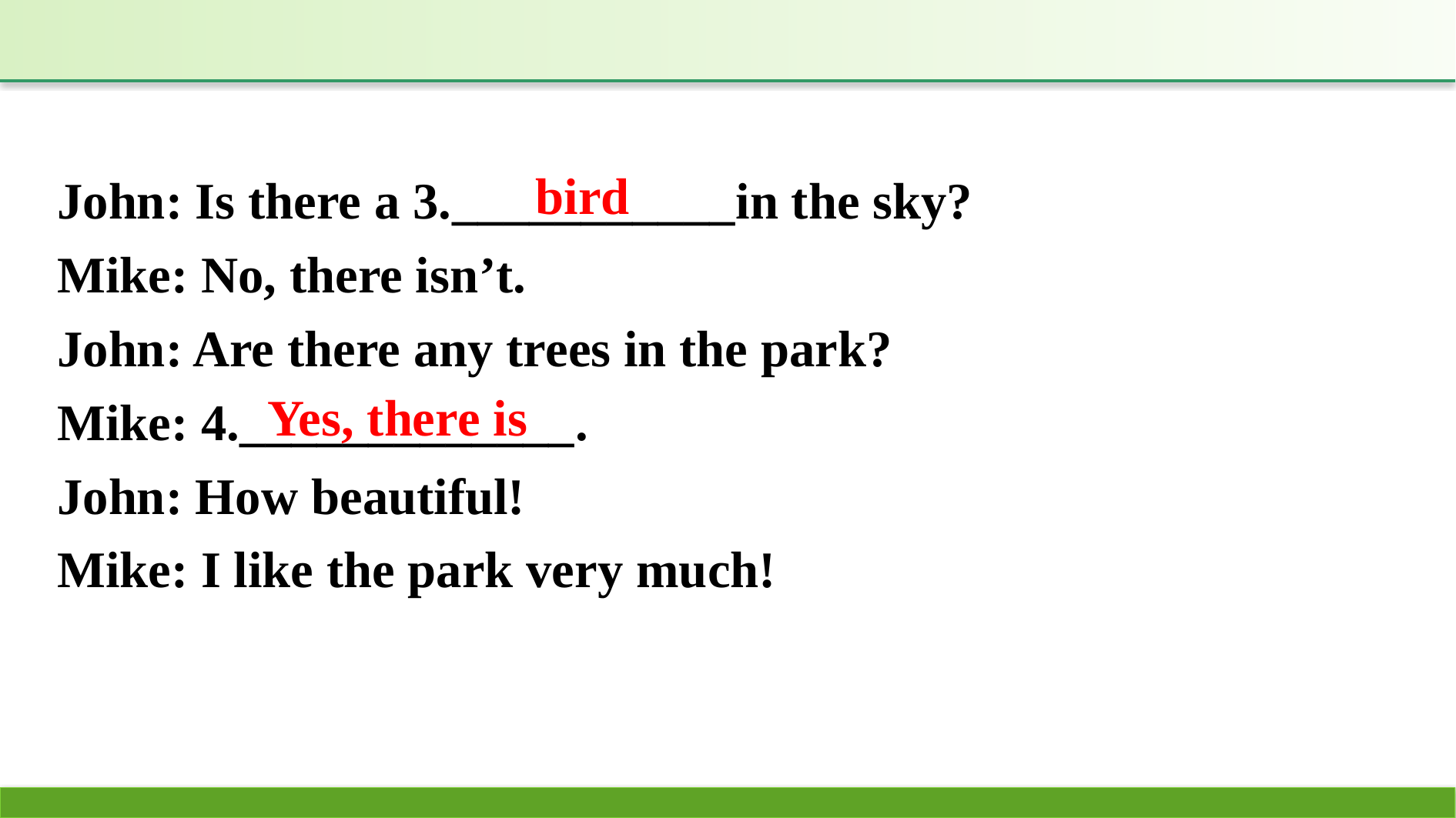

John: Is there a 3.___________in the sky?
Mike: No, there isn’t.
John: Are there any trees in the park?
Mike: 4._____________.
John: How beautiful!
Mike: I like the park very much!
bird
Yes, there is